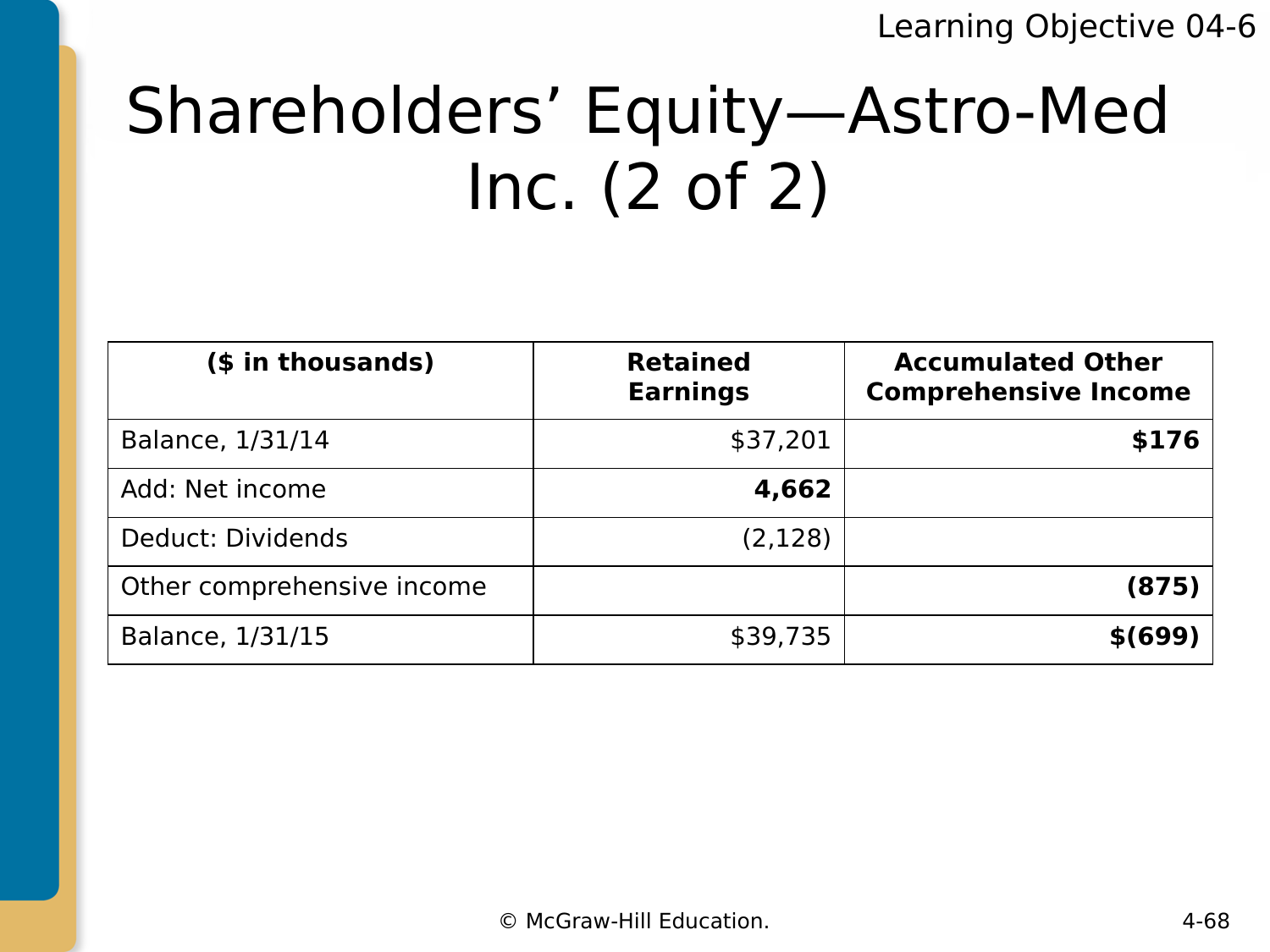

Learning Objective 04-6
# Shareholders’ Equity—Astro-Med Inc. (2 of 2)
| ($ in thousands) | Retained Earnings | Accumulated Other Comprehensive Income |
| --- | --- | --- |
| Balance, 1/31/14 | $37,201 | $176 |
| Add: Net income | 4,662 |  |
| Deduct: Dividends | (2,128) |  |
| Other comprehensive income |  | (875) |
| Balance, 1/31/15 | $39,735 | $(699) |